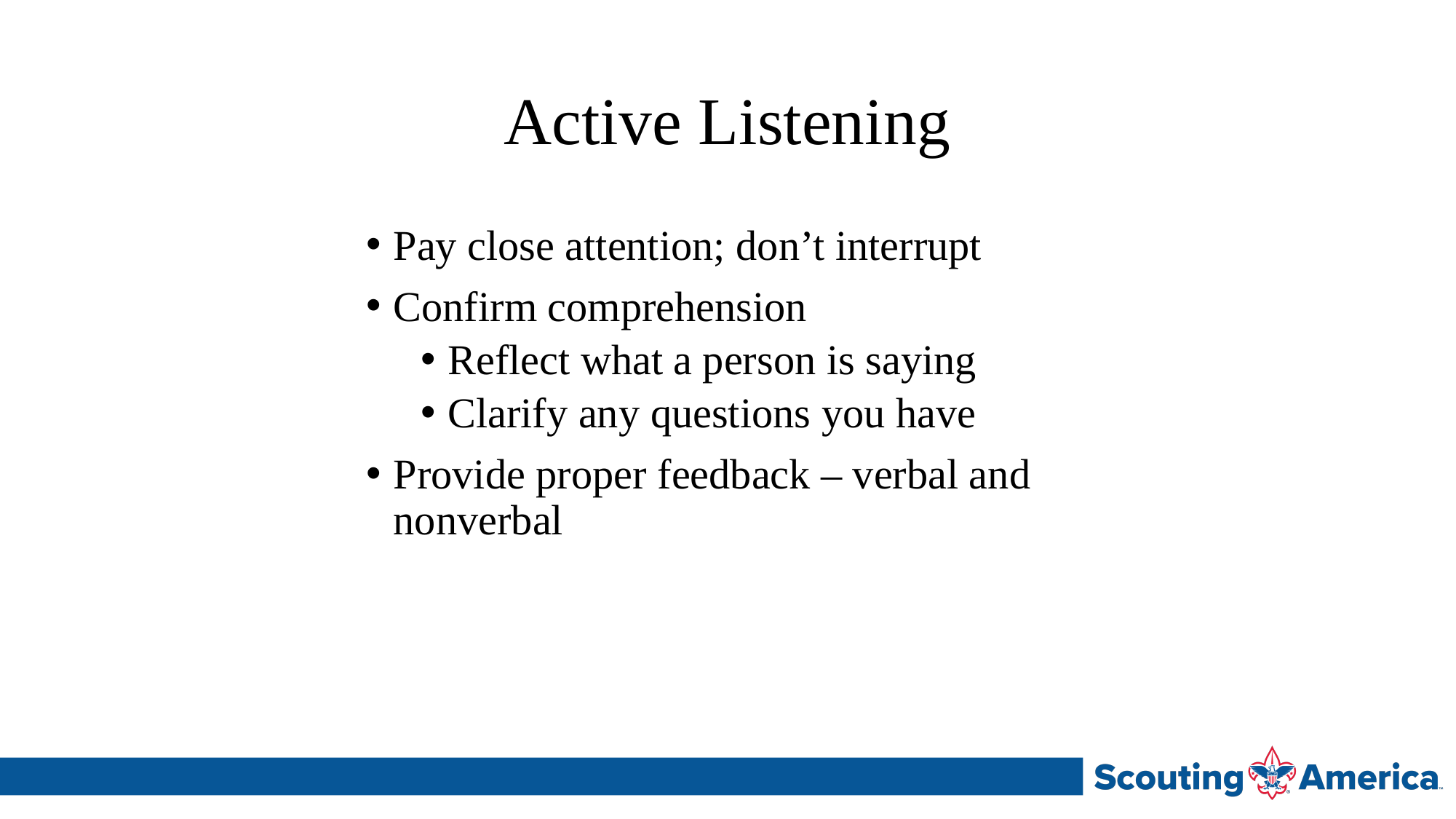

# Active Listening
Pay close attention; don’t interrupt
Confirm comprehension
Reflect what a person is saying
Clarify any questions you have
Provide proper feedback – verbal and nonverbal